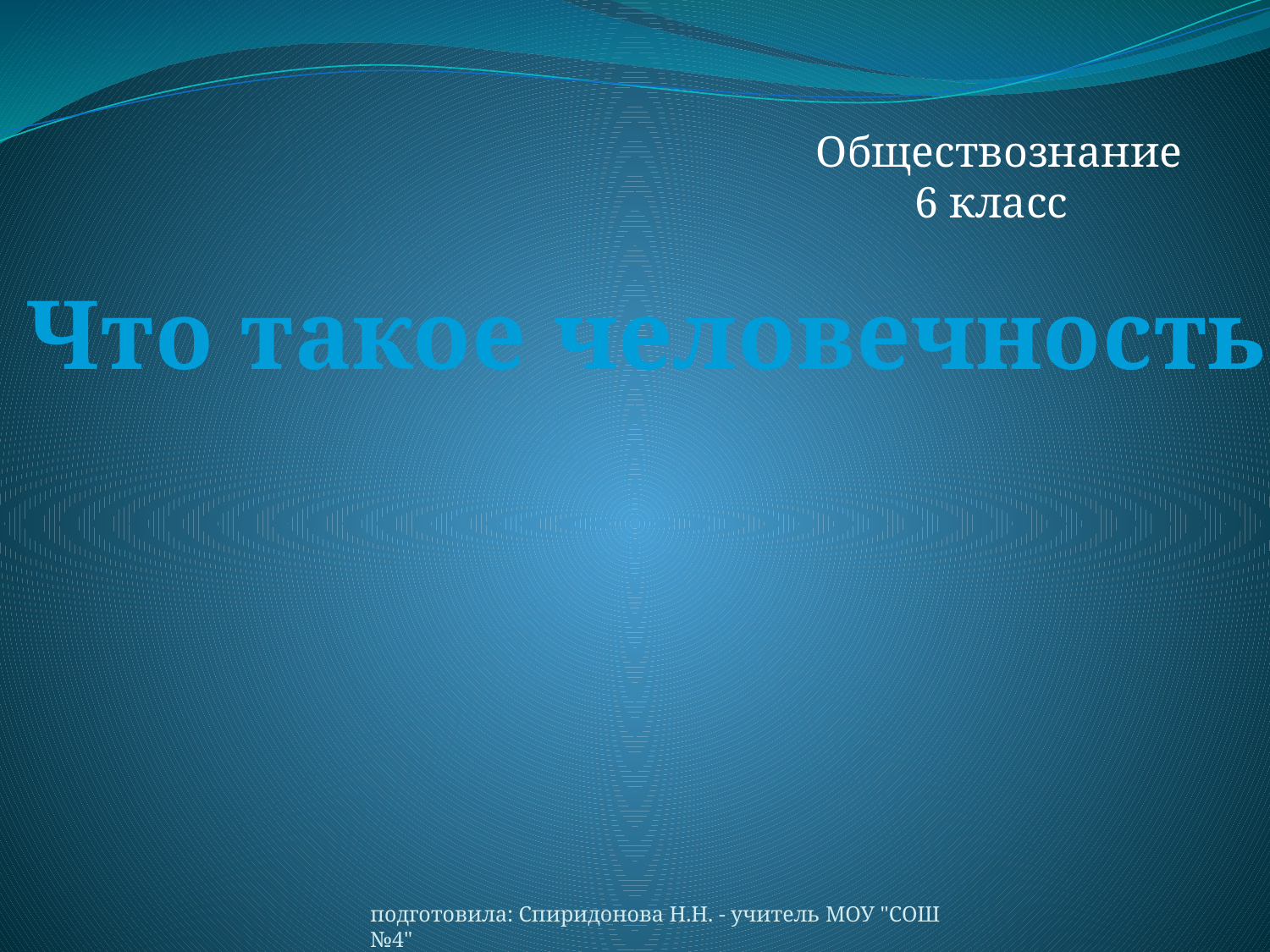

Обществознание
         6 класс
Что такое человечность
подготовила: Спиридонова Н.Н. - учитель МОУ "СОШ №4"